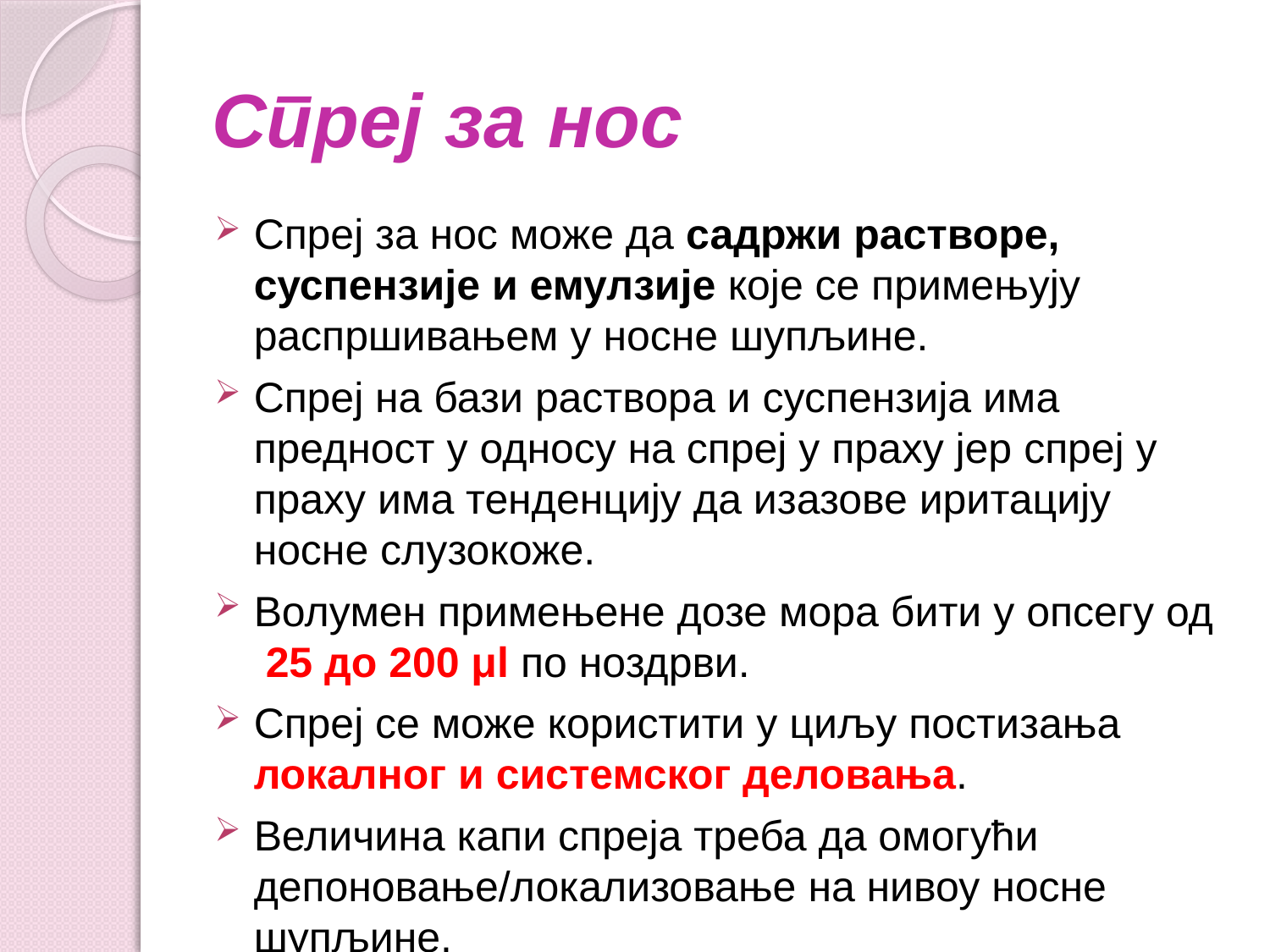

# Спреј за нос
Спреј за нос може да садржи растворе, суспензије и емулзије које се примењују распршивањем у носне шупљине.
Спреј на бази раствора и суспензија има предност у односу на спреј у праху јер спреј у праху има тенденцију да изазове иритацију носне слузокоже.
Волумен примењене дозе мора бити у опсегу од  25 до 200 μl по ноздрви.
Спреј се може користити у циљу постизања локалног и системског деловања.
Величина капи спреја треба да омогући депоновање/локализовање на нивоу носне шупљине.